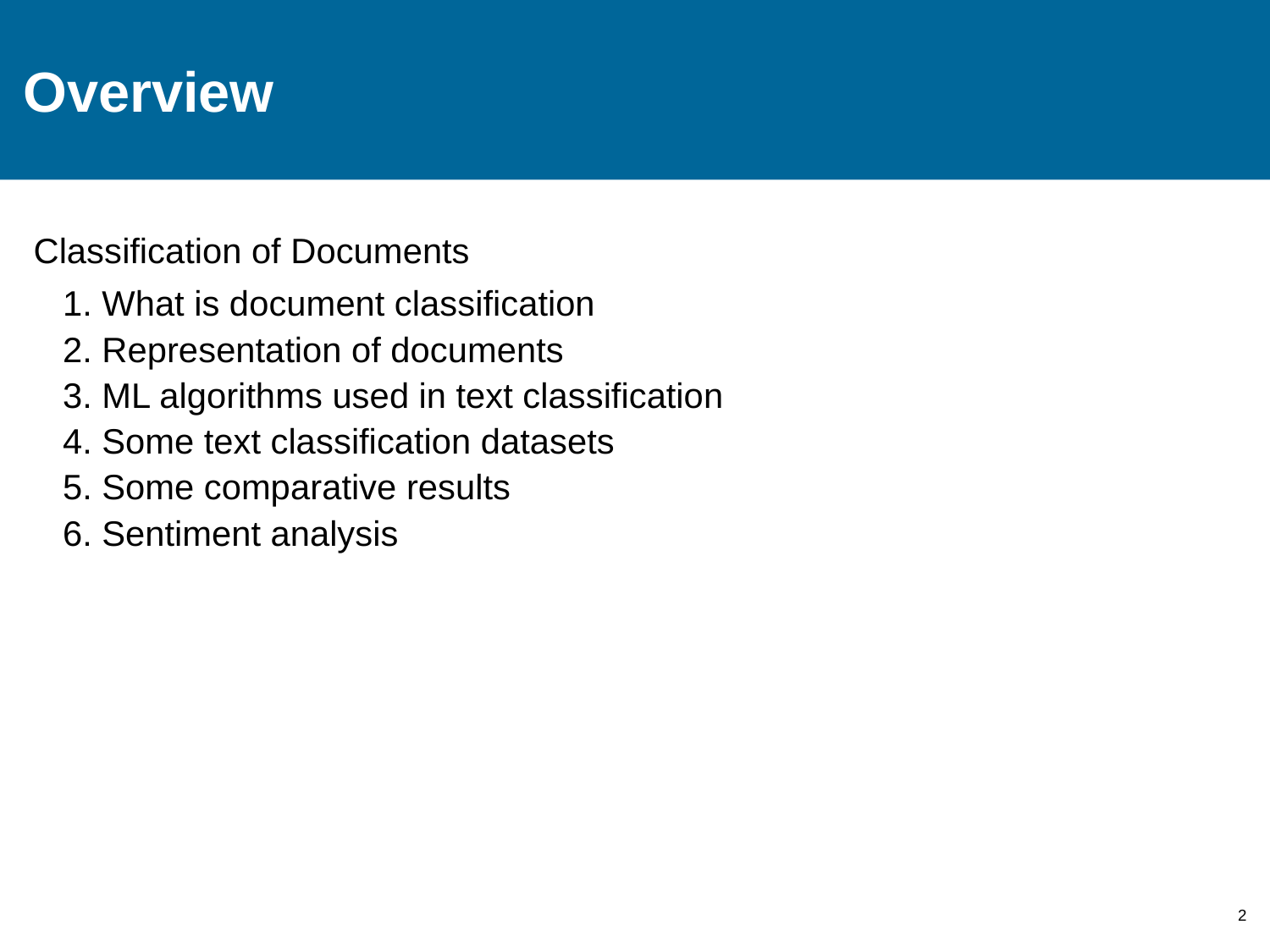

# Overview
Classification of Documents
   1. What is document classification
   2. Representation of documents
   3. ML algorithms used in text classification
   4. Some text classification datasets
   5. Some comparative results
   6. Sentiment analysis

2